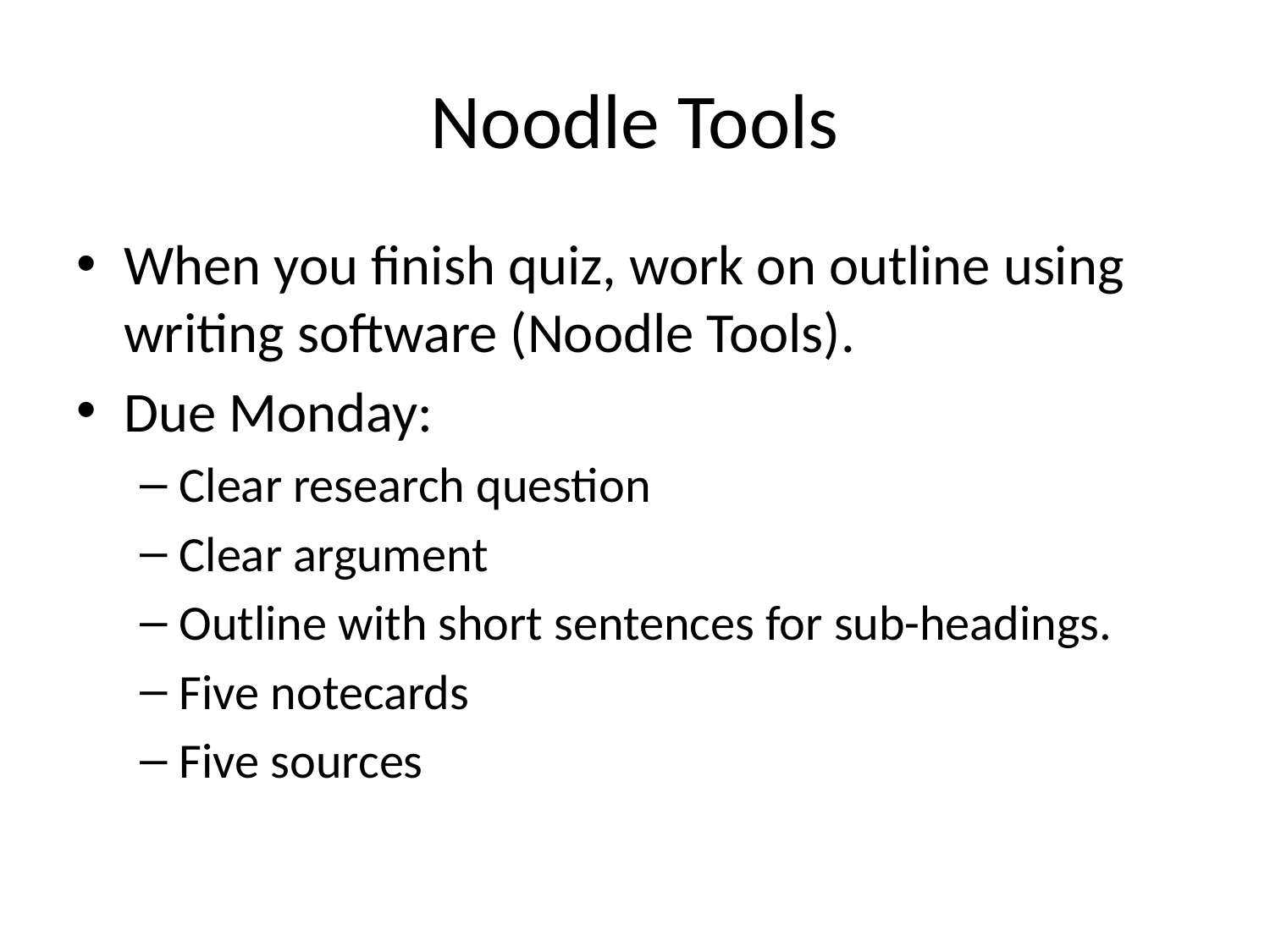

# Noodle Tools
When you finish quiz, work on outline using writing software (Noodle Tools).
Due Monday:
Clear research question
Clear argument
Outline with short sentences for sub-headings.
Five notecards
Five sources